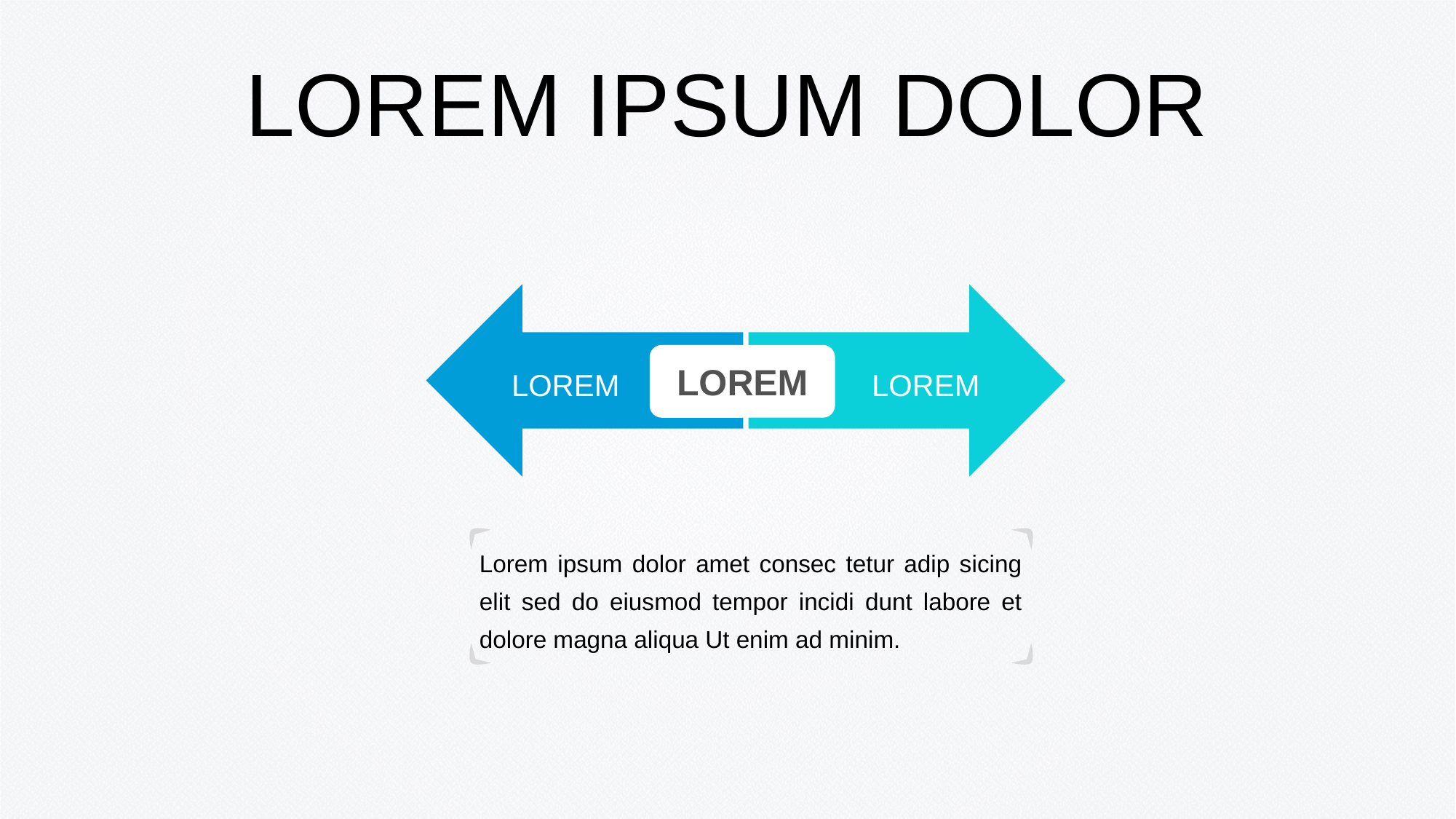

# LOREM IPSUM DOLOR
LOREM
LOREM
LOREM

Lorem ipsum dolor amet consec tetur adip sicing elit sed do eiusmod tempor incidi dunt labore et dolore magna aliqua Ut enim ad minim.